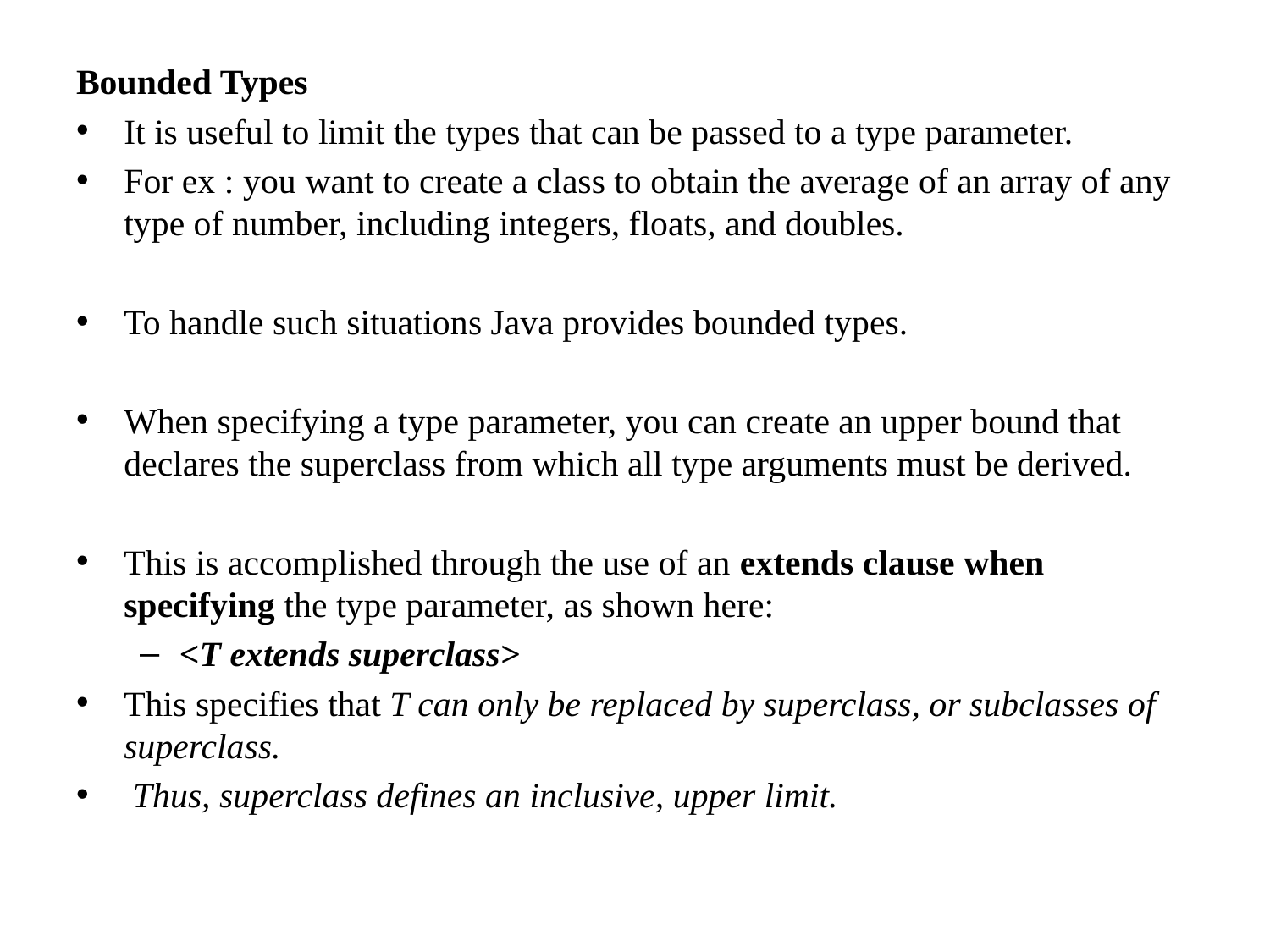

Bounded Types
It is useful to limit the types that can be passed to a type parameter.
For ex : you want to create a class to obtain the average of an array of any type of number, including integers, floats, and doubles.

To handle such situations Java provides bounded types.

When specifying a type parameter, you can create an upper bound that declares the superclass from which all type arguments must be derived.

This is accomplished through the use of an extends clause when specifying the type parameter, as shown here:
<T extends superclass>
This specifies that T can only be replaced by superclass, or subclasses of superclass.
 Thus, superclass defines an inclusive, upper limit.